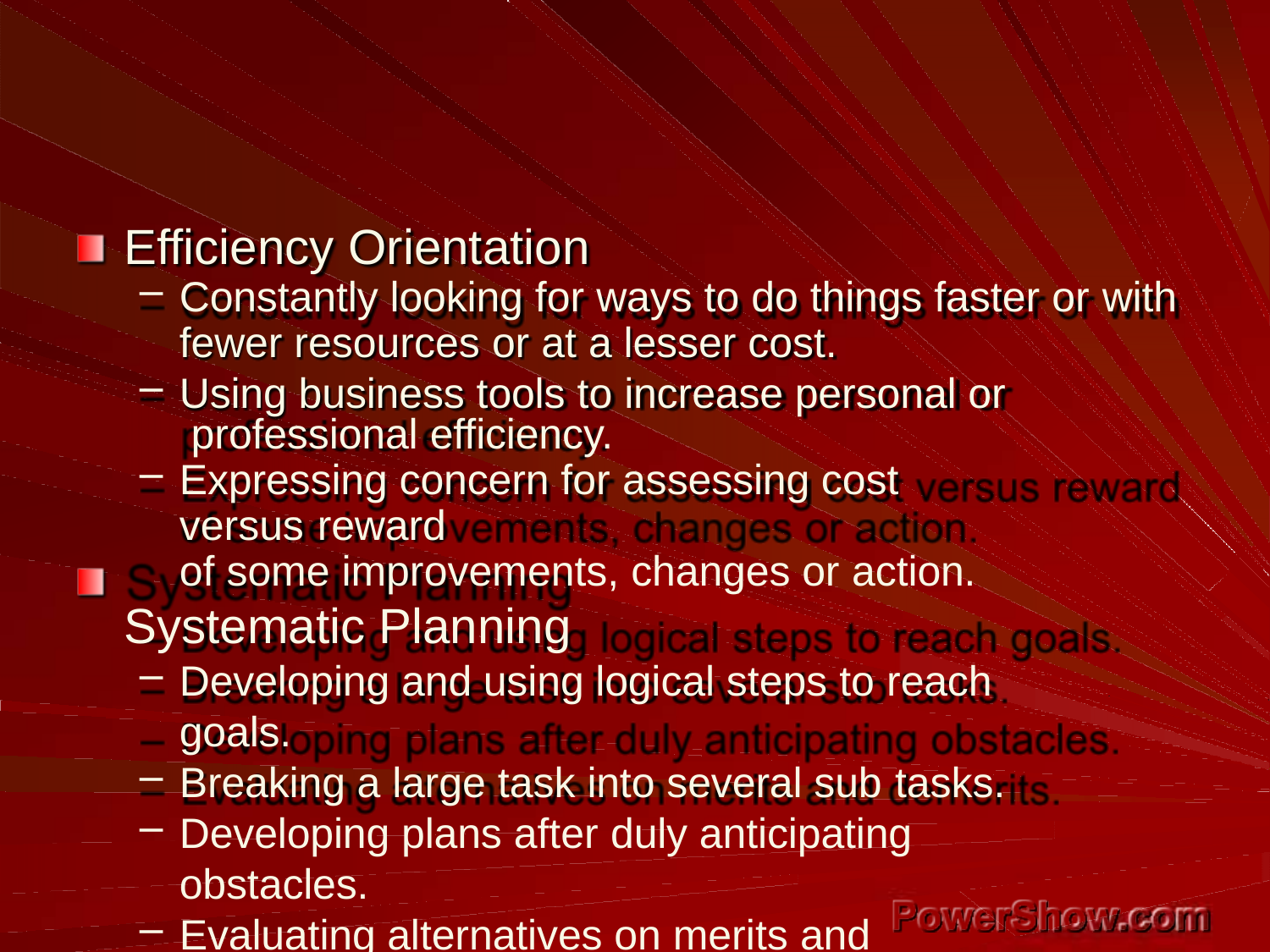

# Efficiency Orientation

Constantly looking for ways to do things faster or with
fewer resources or at a lesser cost.
Using business tools to increase personal or  professional efficiency.
Expressing concern for assessing cost versus reward
of some improvements, changes or action.
Systematic Planning
Developing and using logical steps to reach goals.
Breaking a large task into several sub tasks.
Developing plans after duly anticipating obstacles.
Evaluating alternatives on merits and demerits.